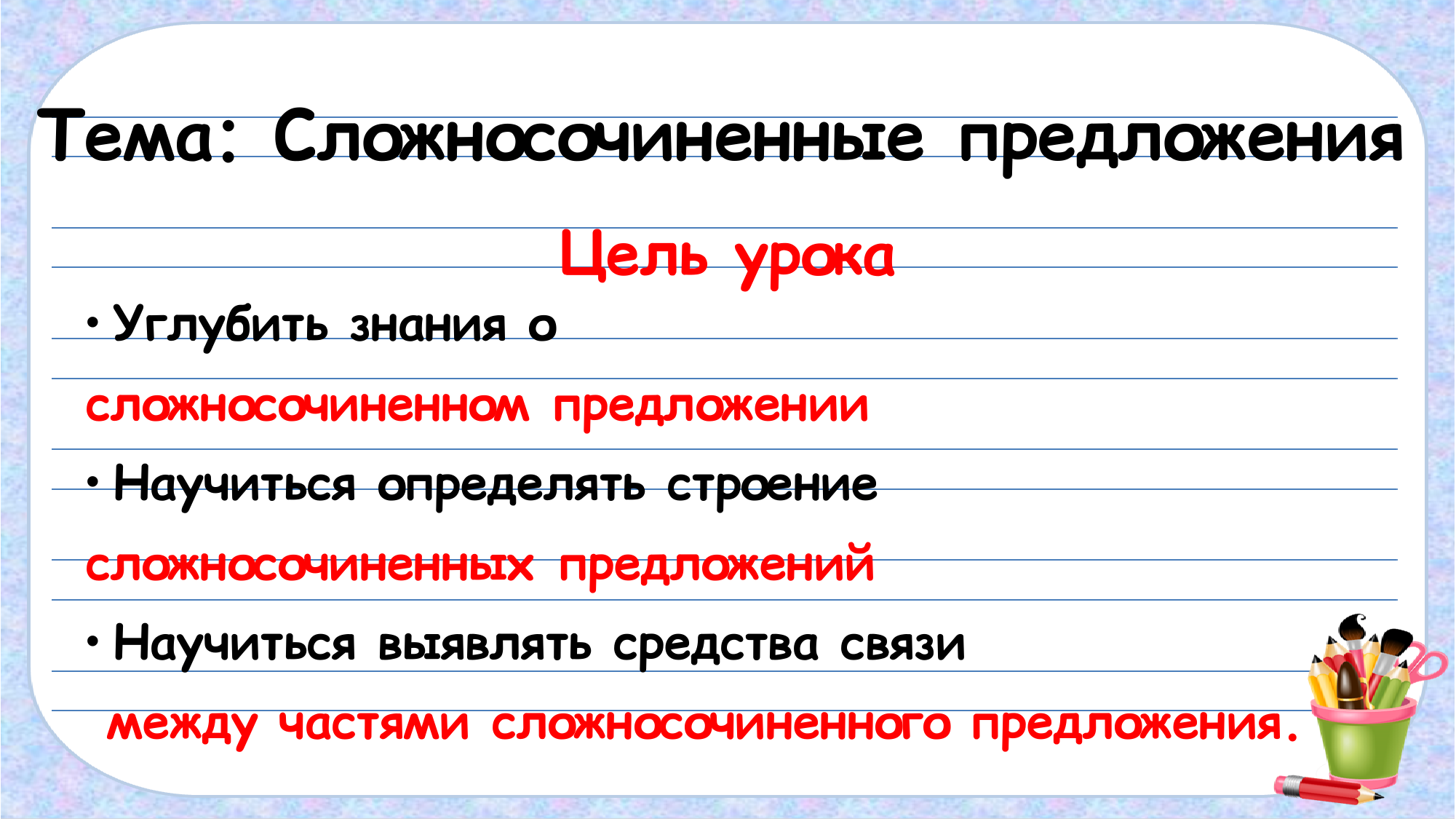

Тема: Сложносочиненные предложения
Цель урока
Углубить знания о
сложносочиненном предложении
Научиться определять строение
сложносочиненных предложений
Научиться выявлять средства связи
 между частями сложносочиненного предложения.